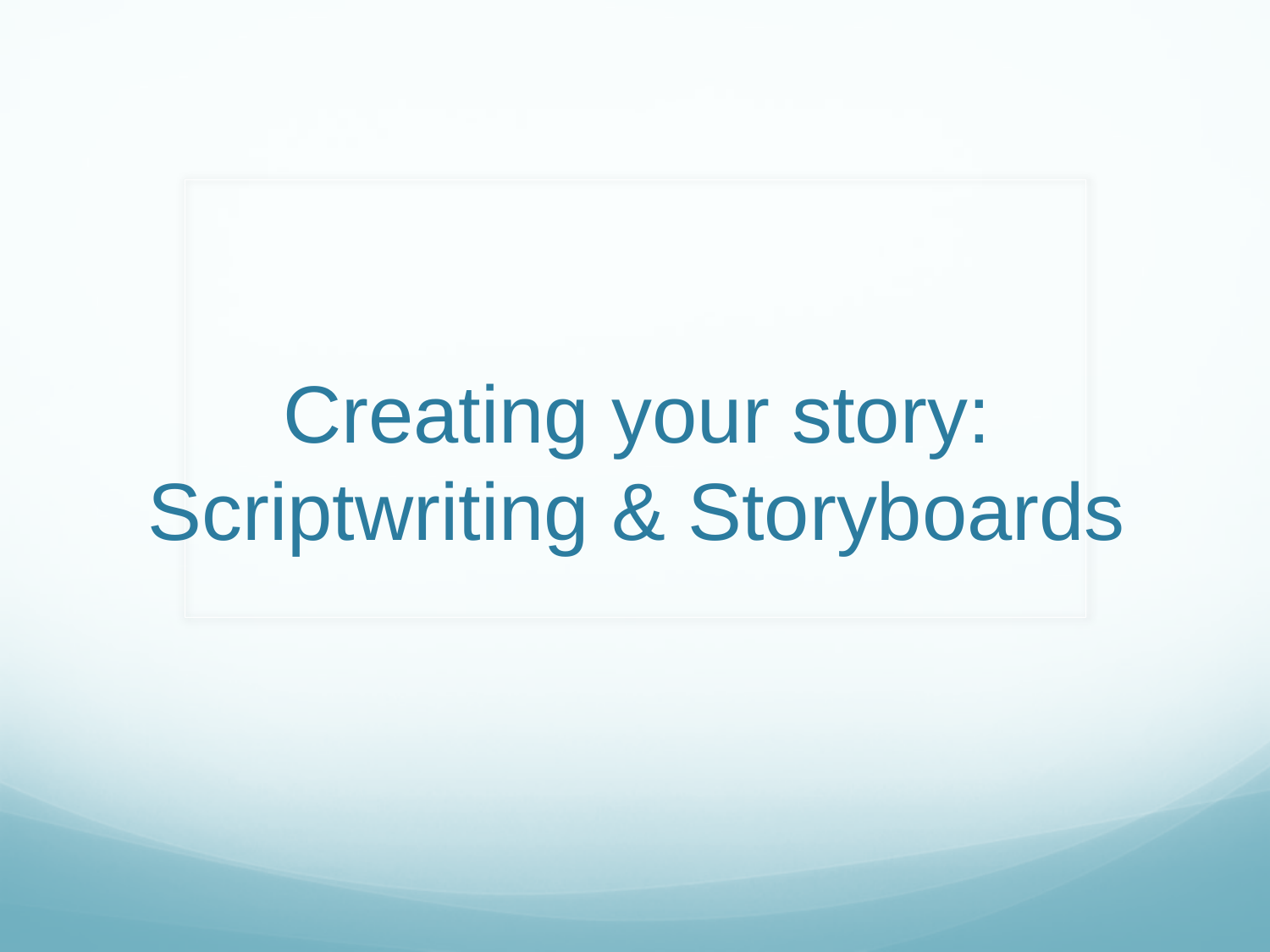

# Creating your story: Scriptwriting & Storyboards